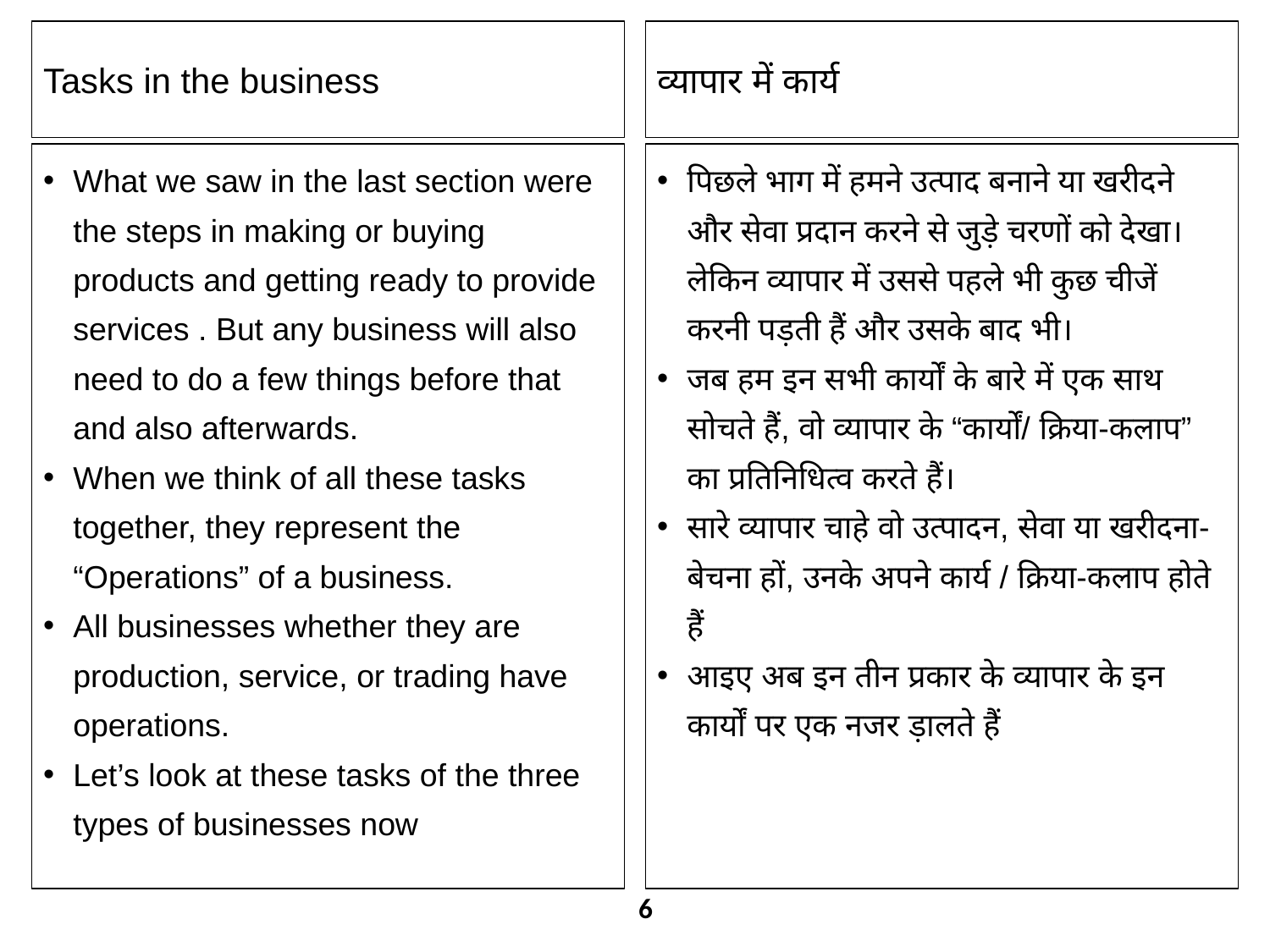

Tasks in the business
व्यापार में कार्य
What we saw in the last section were the steps in making or buying products and getting ready to provide services . But any business will also need to do a few things before that and also afterwards.
When we think of all these tasks together, they represent the “Operations” of a business.
All businesses whether they are production, service, or trading have operations.
Let’s look at these tasks of the three types of businesses now
पिछले भाग में हमने उत्पाद बनाने या खरीदने और सेवा प्रदान करने से जुड़े चरणों को देखा। लेकिन व्यापार में उससे पहले भी कुछ चीजें करनी पड़ती हैं और उसके बाद भी।
जब हम इन सभी कार्यों के बारे में एक साथ सोचते हैं, वो व्यापार के “कार्यों/ क्रिया-कलाप” का प्रतिनिधित्व करते हैं।
सारे व्यापार चाहे वो उत्पादन, सेवा या खरीदना-बेचना हों, उनके अपने कार्य / क्रिया-कलाप होते हैं
आइए अब इन तीन प्रकार के व्यापार के इन कार्यों पर एक नजर ड़ालते हैं
6